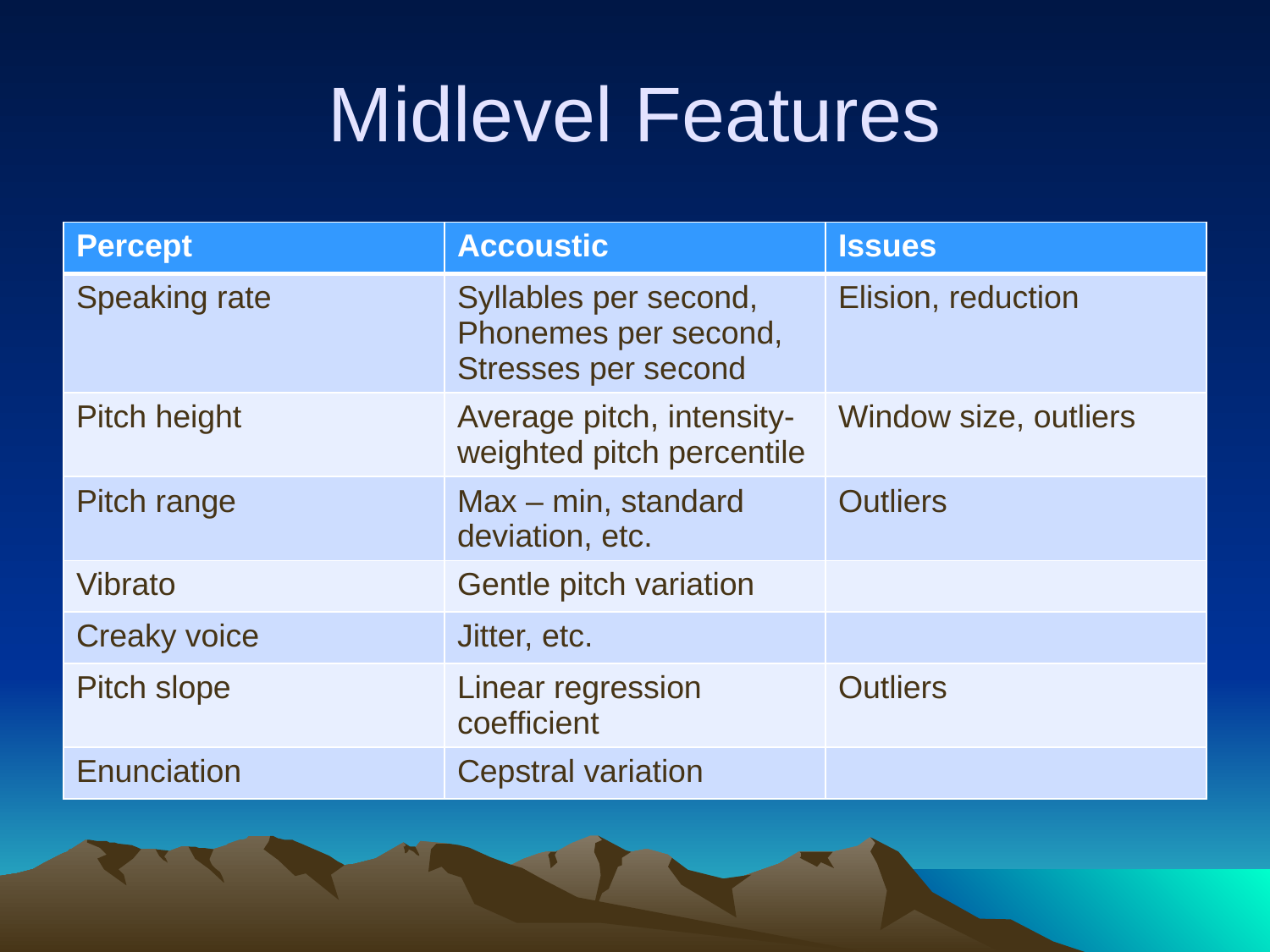

# Midlevel Features
| Percept | Accoustic | Issues |
| --- | --- | --- |
| Speaking rate | Syllables per second, Phonemes per second, Stresses per second | Elision, reduction |
| Pitch height | Average pitch, intensity-weighted pitch percentile | Window size, outliers |
| Pitch range | Max – min, standard deviation, etc. | Outliers |
| Vibrato | Gentle pitch variation |  |
| Creaky voice | Jitter, etc. |  |
| Pitch slope | Linear regression coefficient | Outliers |
| Enunciation | Cepstral variation |  |